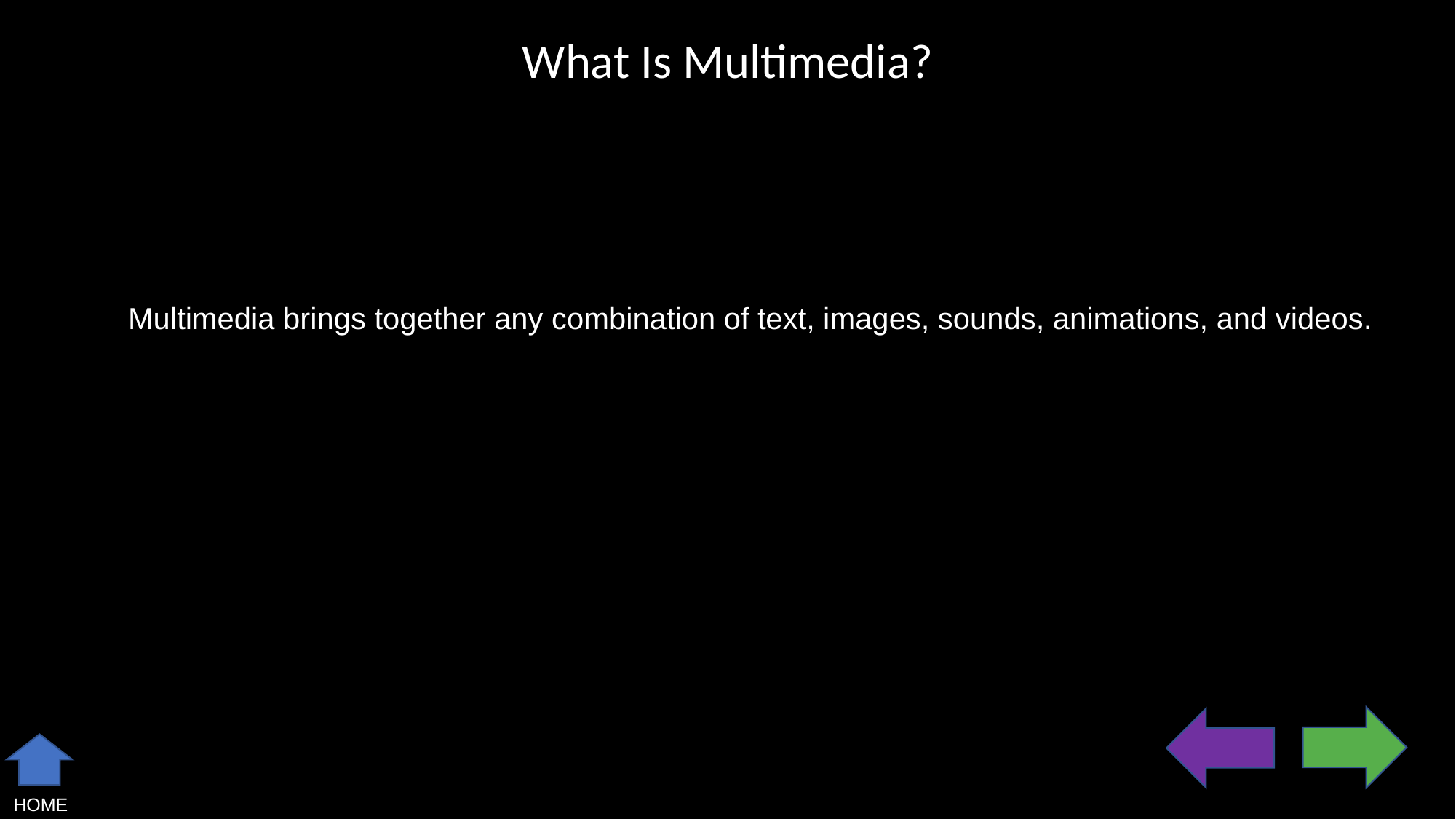

What Is Multimedia?
Multimedia brings together any combination of text, images, sounds, animations, and videos.

HOME